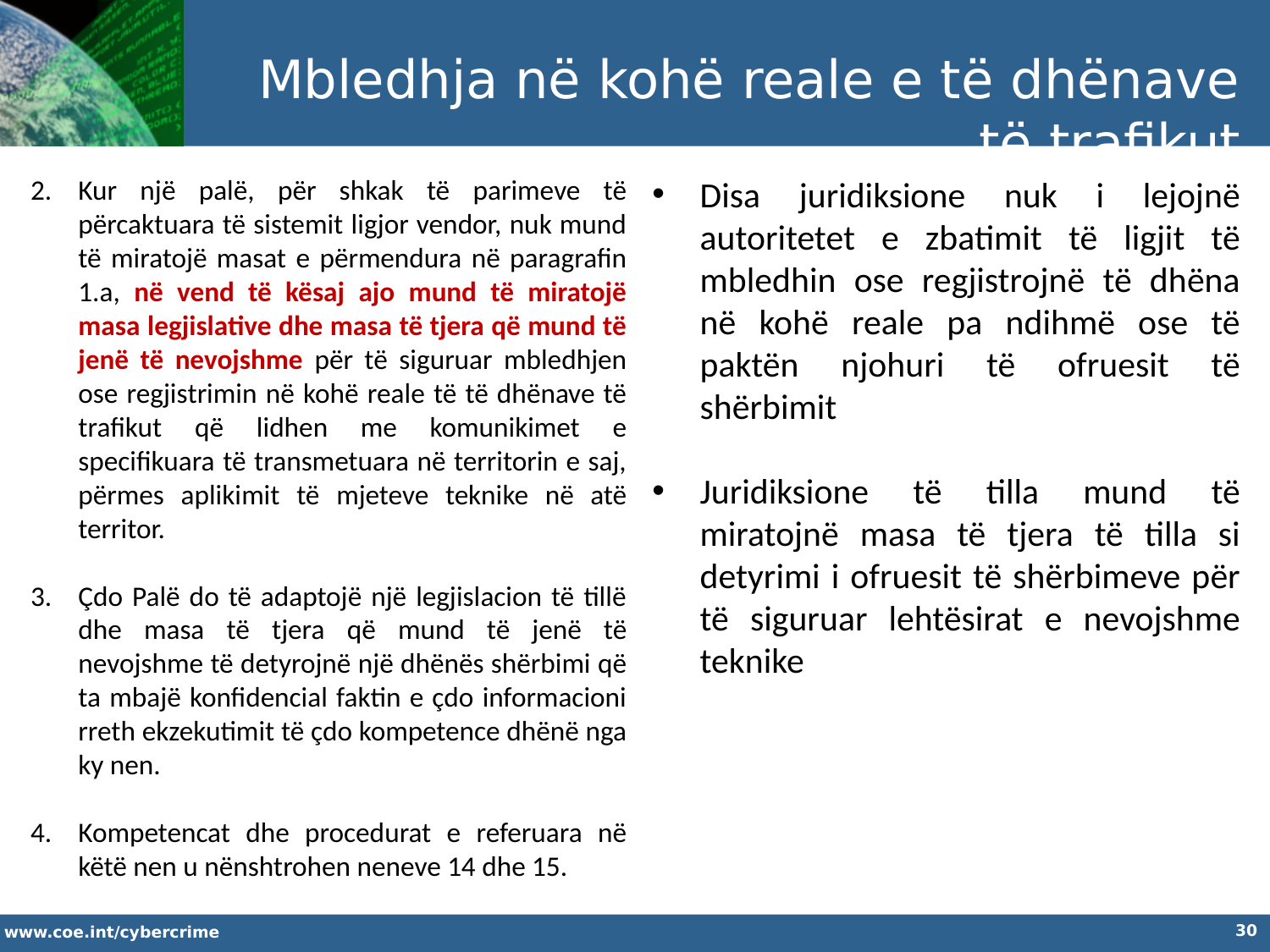

Mbledhja në kohë reale e të dhënave të trafikut
Kur një palë, për shkak të parimeve të përcaktuara të sistemit ligjor vendor, nuk mund të miratojë masat e përmendura në paragrafin 1.a, në vend të kësaj ajo mund të miratojë masa legjislative dhe masa të tjera që mund të jenë të nevojshme për të siguruar mbledhjen ose regjistrimin në kohë reale të të dhënave të trafikut që lidhen me komunikimet e specifikuara të transmetuara në territorin e saj, përmes aplikimit të mjeteve teknike në atë territor.

Çdo Palë do të adaptojë një legjislacion të tillë dhe masa të tjera që mund të jenë të nevojshme të detyrojnë një dhënës shërbimi që ta mbajë konfidencial faktin e çdo informacioni rreth ekzekutimit të çdo kompetence dhënë nga ky nen.

Kompetencat dhe procedurat e referuara në këtë nen u nënshtrohen neneve 14 dhe 15.
Disa juridiksione nuk i lejojnë autoritetet e zbatimit të ligjit të mbledhin ose regjistrojnë të dhëna në kohë reale pa ndihmë ose të paktën njohuri të ofruesit të shërbimit

Juridiksione të tilla mund të miratojnë masa të tjera të tilla si detyrimi i ofruesit të shërbimeve për të siguruar lehtësirat e nevojshme teknike